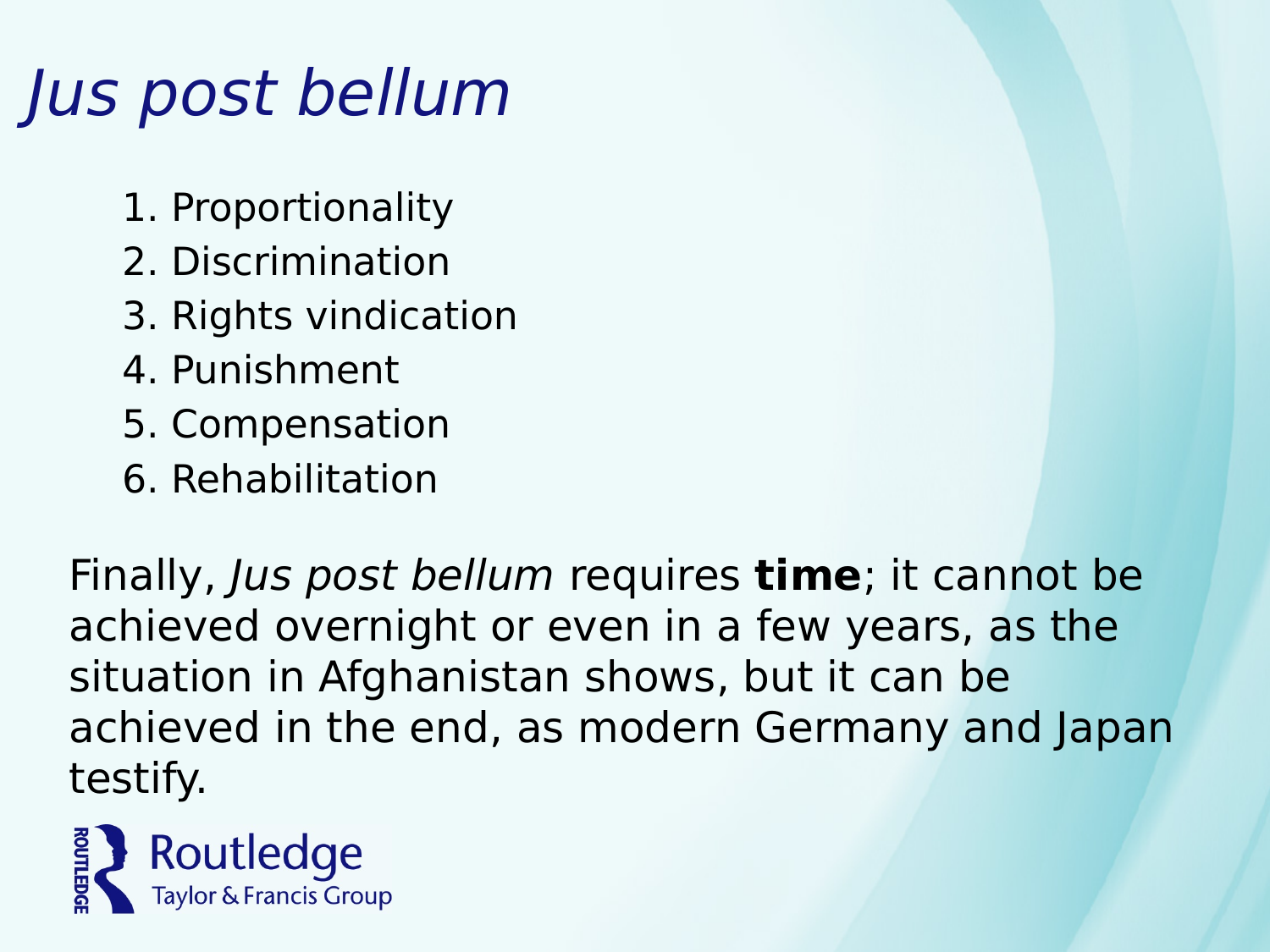

# Jus post bellum
1. Proportionality
2. Discrimination
3. Rights vindication
4. Punishment
5. Compensation
6. Rehabilitation

Finally, Jus post bellum requires time; it cannot be achieved overnight or even in a few years, as the situation in Afghanistan shows, but it can be achieved in the end, as modern Germany and Japan testify.